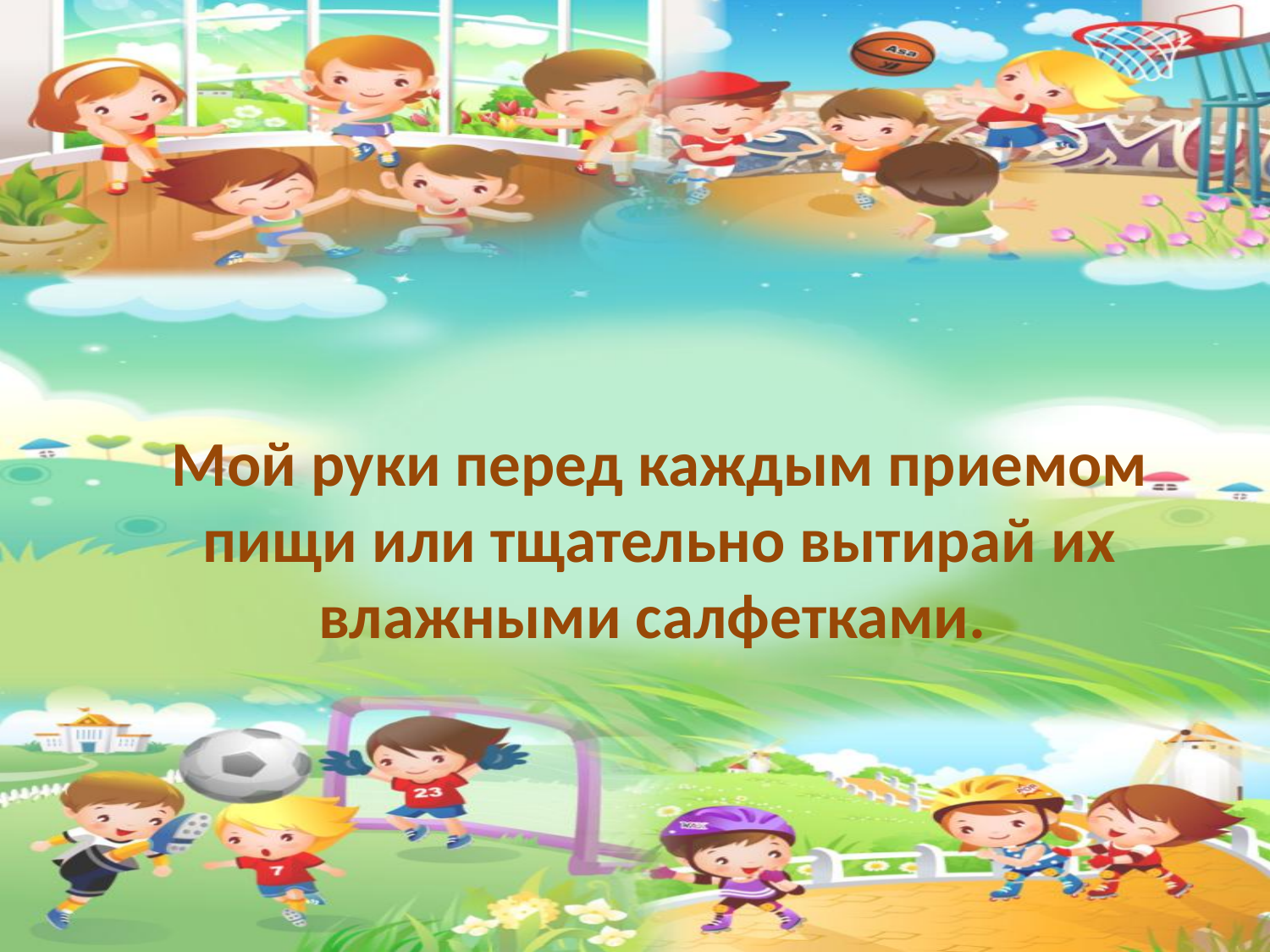

Мой руки перед каждым приемом пищи или тщательно вытирай их влажными салфетками.